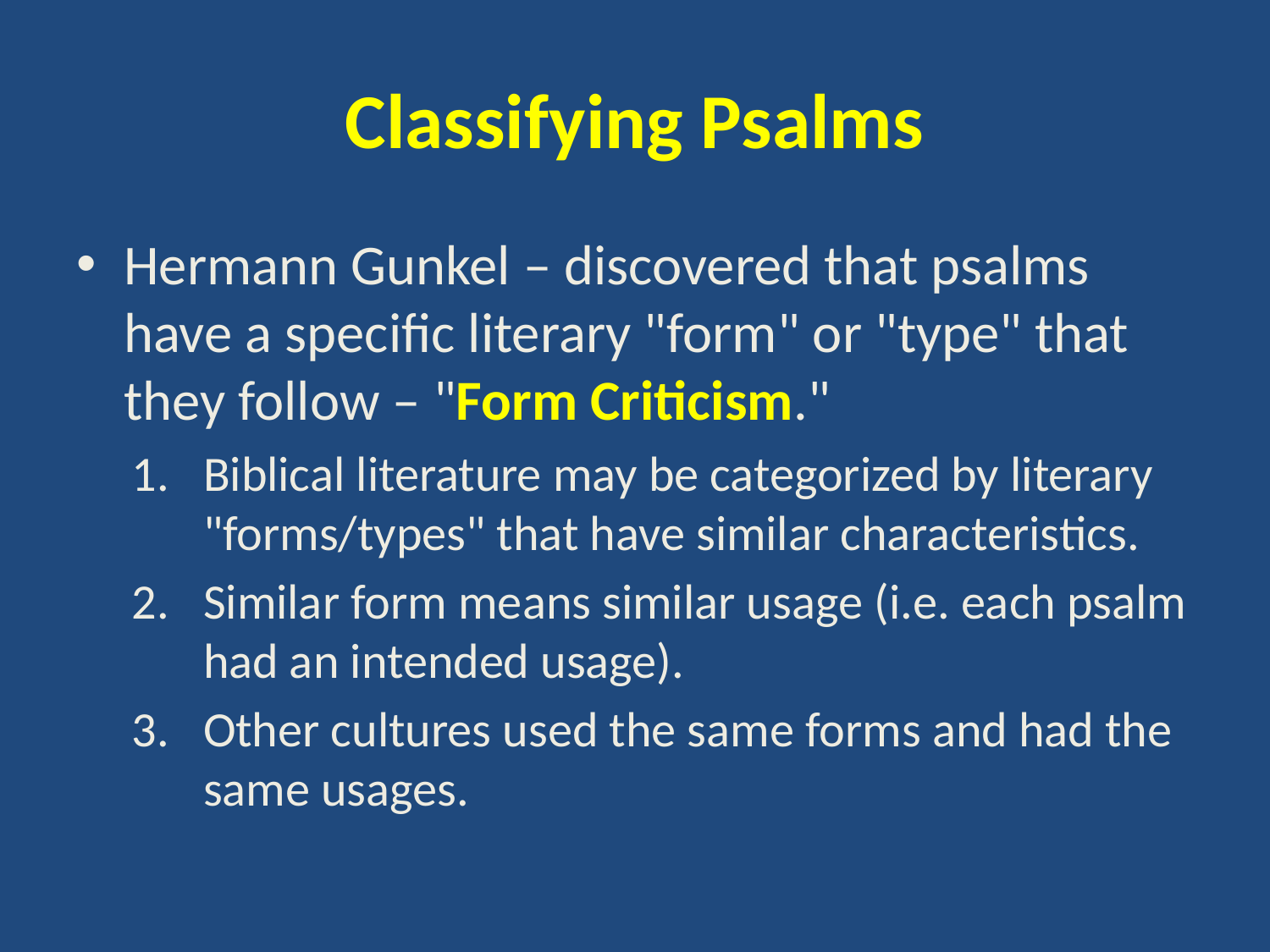

# Classifying Psalms
Hermann Gunkel – discovered that psalms have a specific literary "form" or "type" that they follow – "Form Criticism."
Biblical literature may be categorized by literary "forms/types" that have similar characteristics.
Similar form means similar usage (i.e. each psalm had an intended usage).
Other cultures used the same forms and had the same usages.